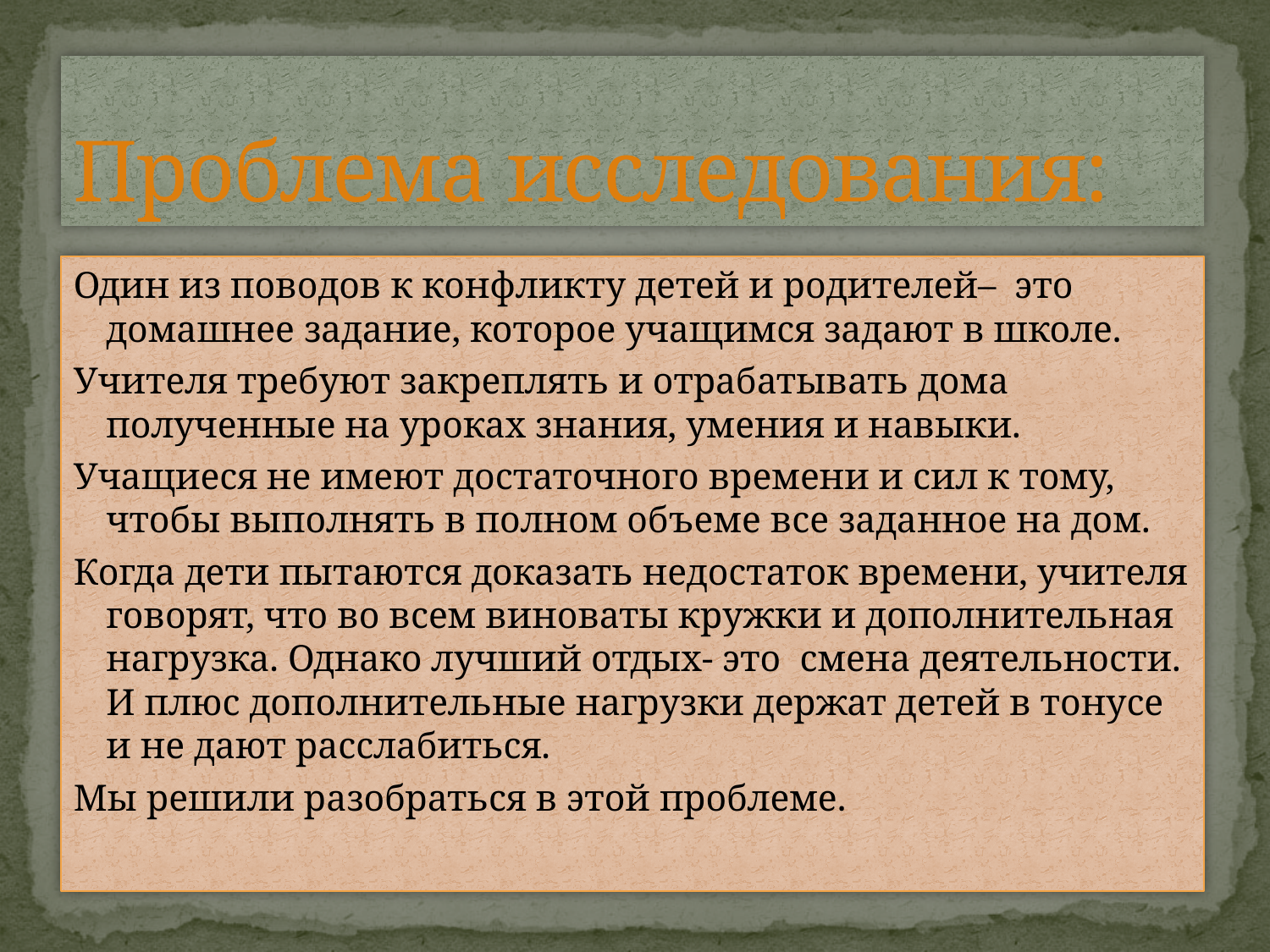

# Проблема исследования:
Один из поводов к конфликту детей и родителей–  это домашнее задание, которое учащимся задают в школе.
Учителя требуют закреплять и отрабатывать дома полученные на уроках знания, умения и навыки.
Учащиеся не имеют достаточного времени и сил к тому, чтобы выполнять в полном объеме все заданное на дом.
Когда дети пытаются доказать недостаток времени, учителя говорят, что во всем виноваты кружки и дополнительная нагрузка. Однако лучший отдых- это  смена деятельности. И плюс дополнительные нагрузки держат детей в тонусе и не дают расслабиться.
Мы решили разобраться в этой проблеме.